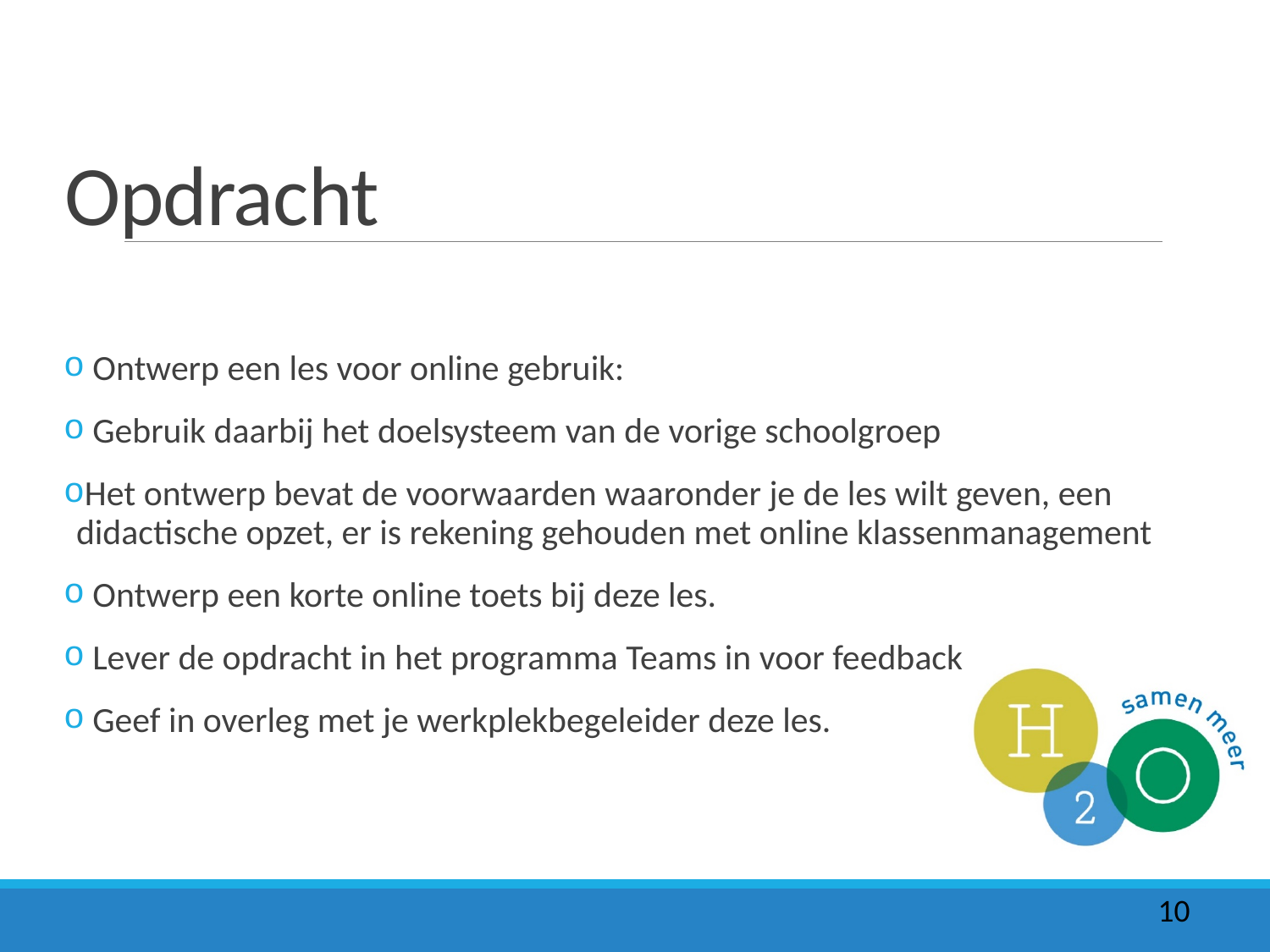

# Opdracht

 Ontwerp een les voor online gebruik:
 Gebruik daarbij het doelsysteem van de vorige schoolgroep
Het ontwerp bevat de voorwaarden waaronder je de les wilt geven, een didactische opzet, er is rekening gehouden met online klassenmanagement
 Ontwerp een korte online toets bij deze les.
 Lever de opdracht in het programma Teams in voor feedback
 Geef in overleg met je werkplekbegeleider deze les.

10